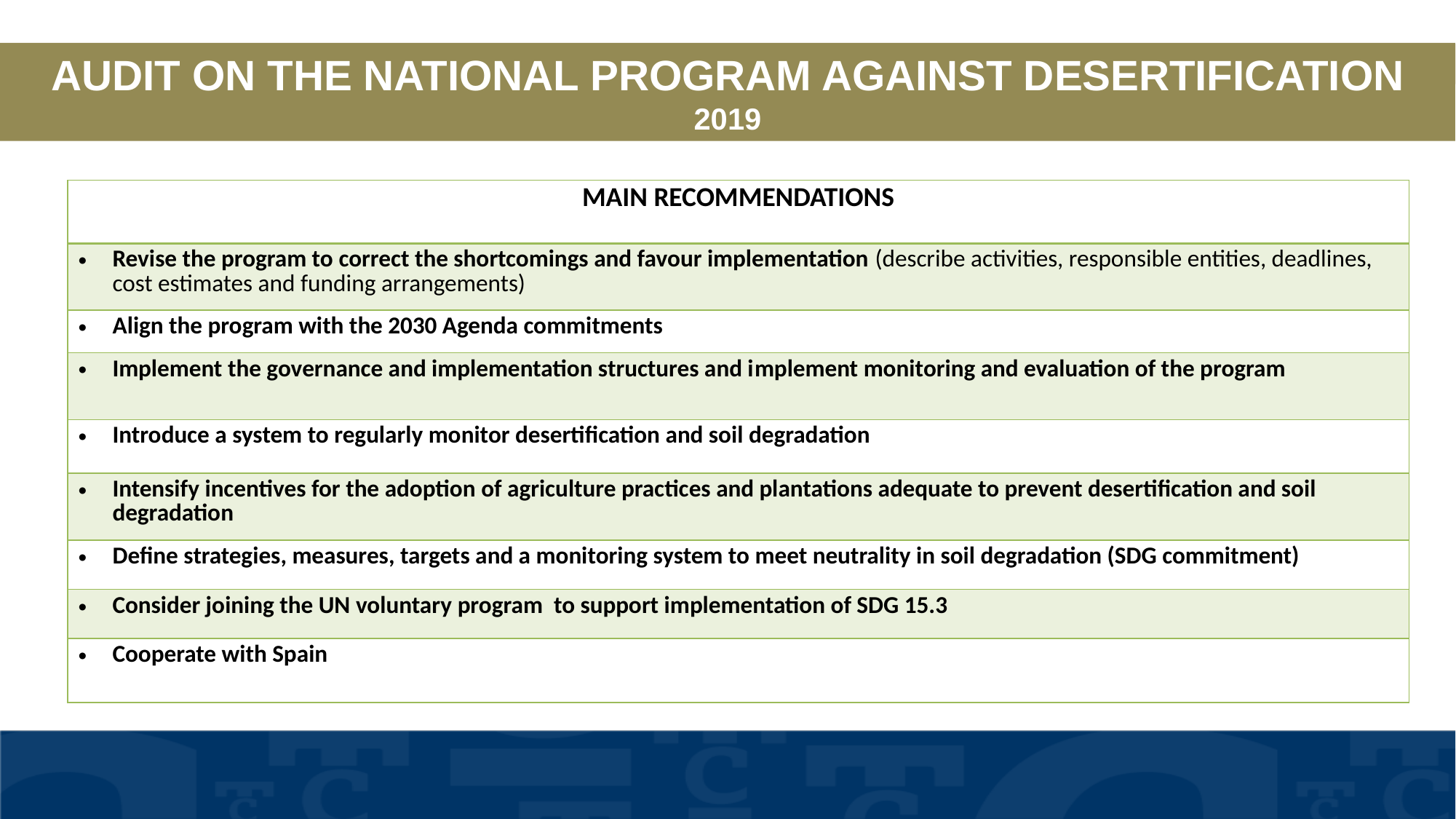

AUDIT ON THE NATIONAL PROGRAM AGAINST DESERTIFICATION
2019

| MAIN RECOMMENDATIONS |
| --- |
| Revise the program to correct the shortcomings and favour implementation (describe activities, responsible entities, deadlines, cost estimates and funding arrangements) |
| Align the program with the 2030 Agenda commitments |
| Implement the governance and implementation structures and implement monitoring and evaluation of the program |
| Introduce a system to regularly monitor desertification and soil degradation |
| Intensify incentives for the adoption of agriculture practices and plantations adequate to prevent desertification and soil degradation |
| Define strategies, measures, targets and a monitoring system to meet neutrality in soil degradation (SDG commitment) |
| Consider joining the UN voluntary program to support implementation of SDG 15.3 |
| Cooperate with Spain |